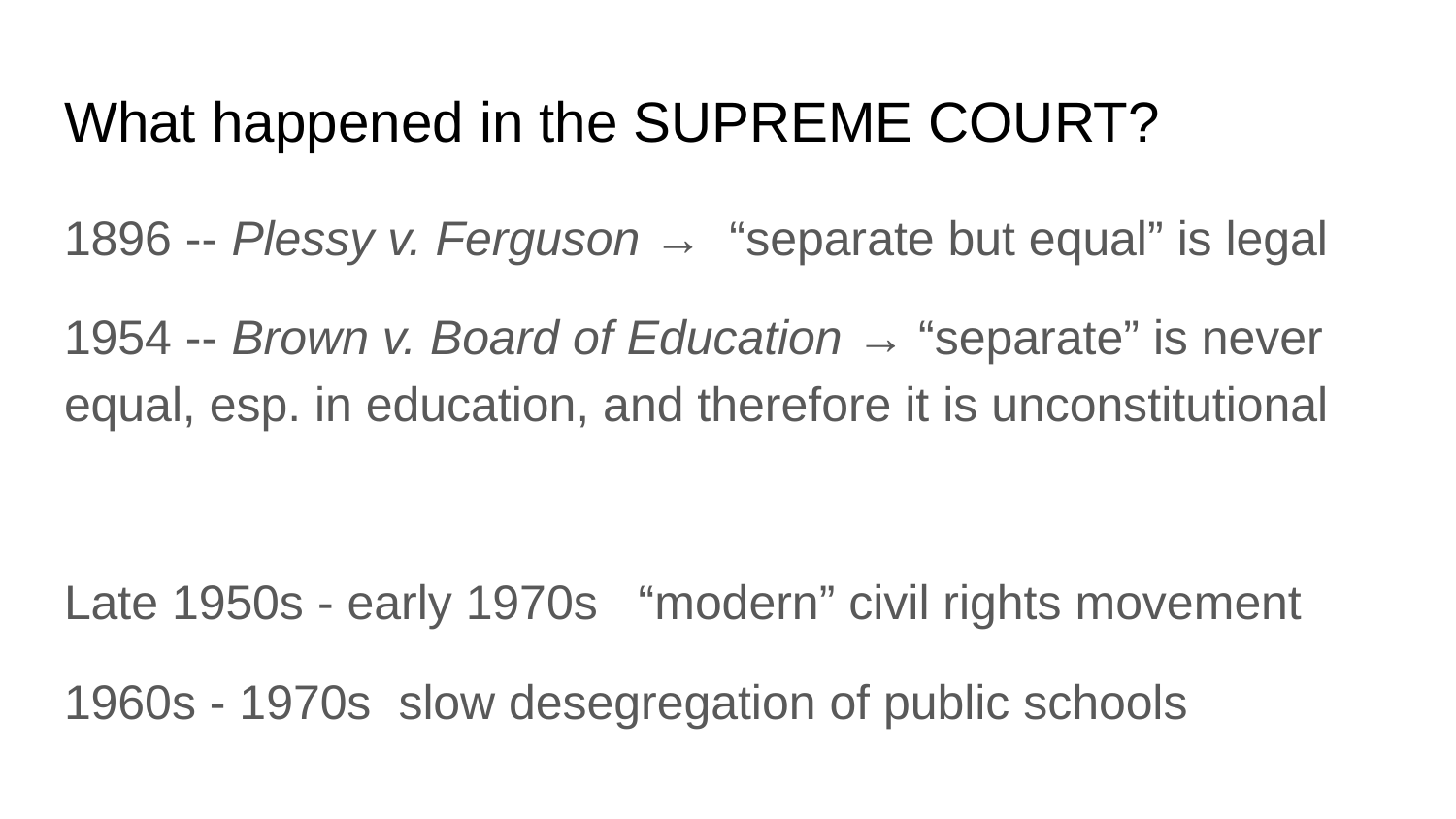

# What happened in the SUPREME COURT?
1896 -- Plessy v. Ferguson →  “separate but equal” is legal
1954 -- Brown v. Board of Education → “separate” is never equal, esp. in education, and therefore it is unconstitutional

Late 1950s - early 1970s   “modern” civil rights movement
1960s - 1970s  slow desegregation of public schools